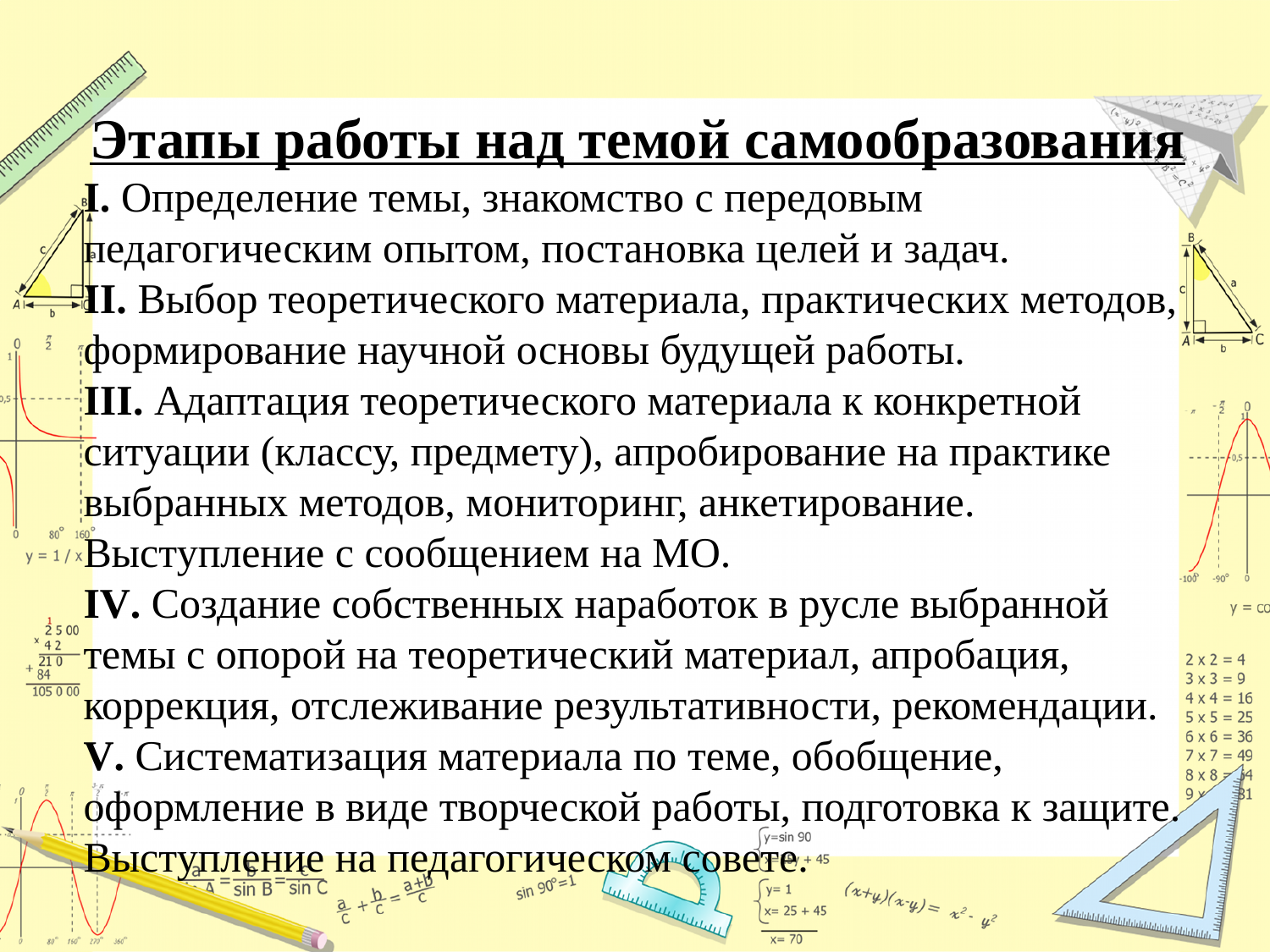

Этапы работы над темой самообразования
I. Определение темы, знакомство с передовым педагогическим опытом, постановка целей и задач.
II. Выбор теоретического материала, практических методов, формирование научной основы будущей работы.
III. Адаптация теоретического материала к конкретной ситуации (классу, предмету), апробирование на практике выбранных методов, мониторинг, анкетирование. Выступление с сообщением на МО.
IV. Создание собственных наработок в русле выбранной темы с опорой на теоретический материал, апробация, коррекция, отслеживание результативности, рекомендации.
V. Систематизация материала по теме, обобщение, оформление в виде творческой работы, подготовка к защите. Выступление на педагогическом совете.